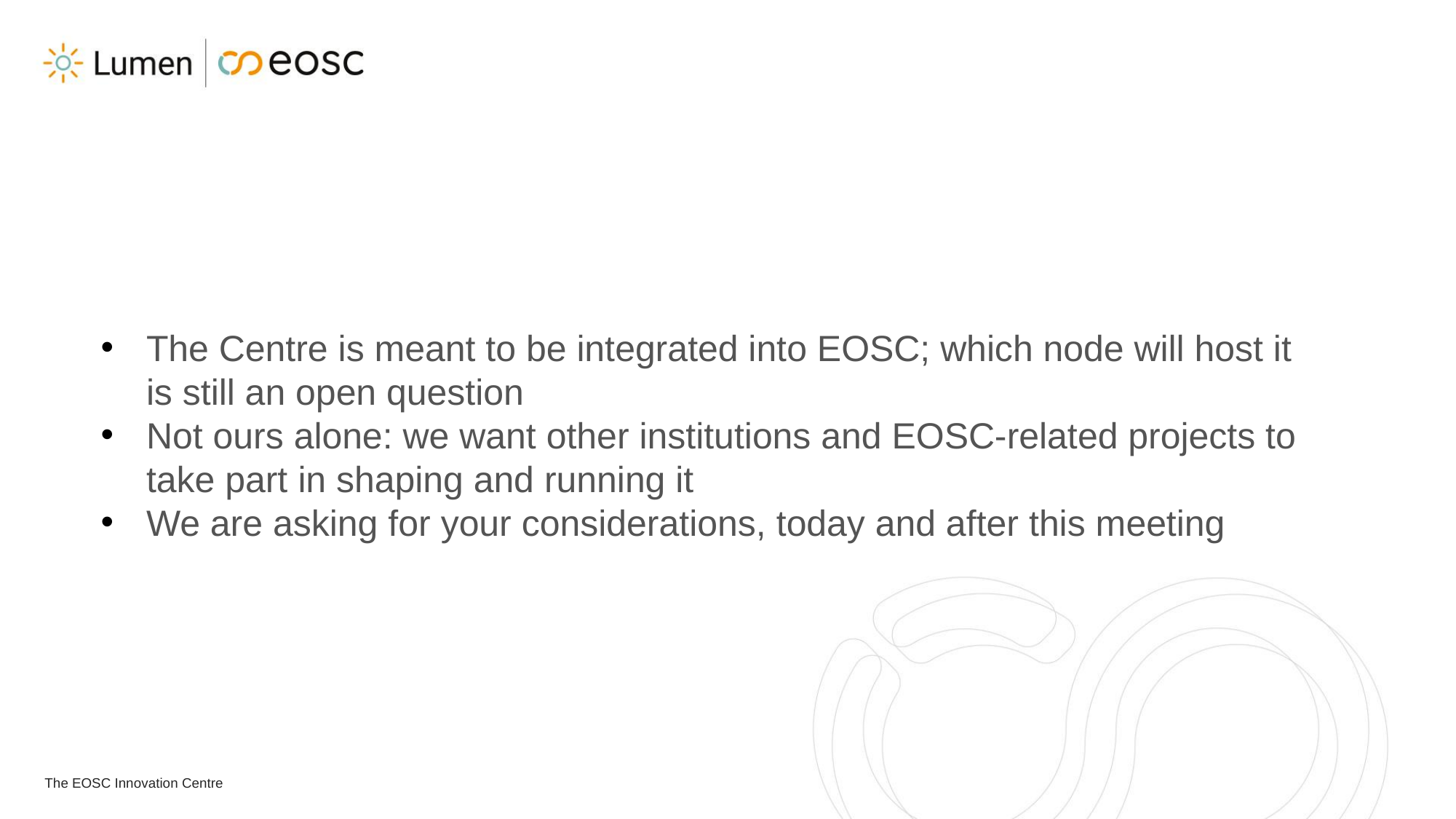

The Centre is meant to be integrated into EOSC; which node will host it is still an open question
Not ours alone: we want other institutions and EOSC-related projects to take part in shaping and running it
We are asking for your considerations, today and after this meeting